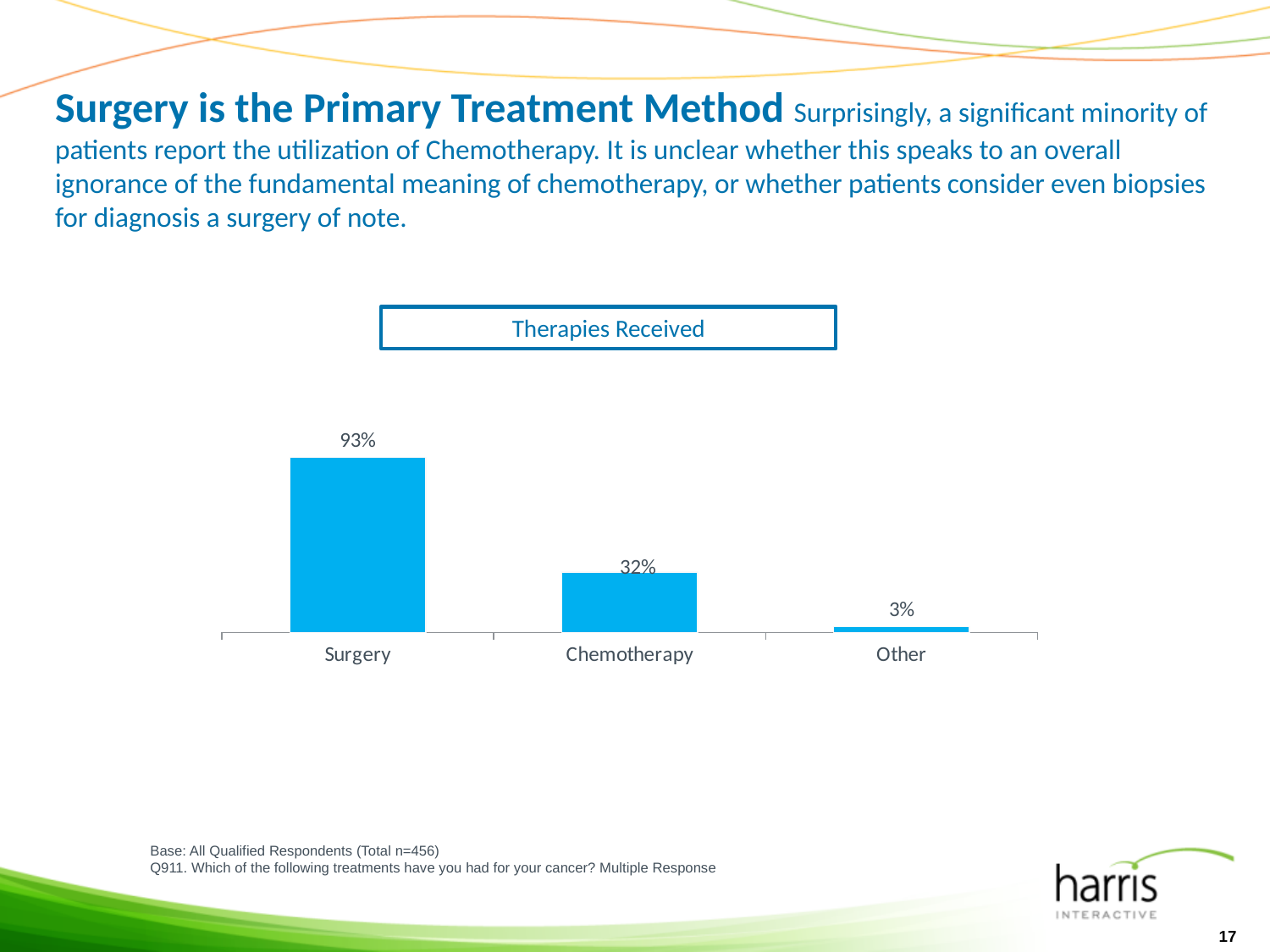

# Surgery is the Primary Treatment Method Surprisingly, a significant minority of patients report the utilization of Chemotherapy. It is unclear whether this speaks to an overall ignorance of the fundamental meaning of chemotherapy, or whether patients consider even biopsies for diagnosis a surgery of note.
Therapies Received

### Chart

| Category | Total Cancer Patients |
|---|---|
| Surgery | 0.93 |
| Chemotherapy | 0.3200000000000026 |
| Other | 0.030000000000000002 |
Base: All Qualified Respondents (Total n=456)
Q911. Which of the following treatments have you had for your cancer? Multiple Response
17